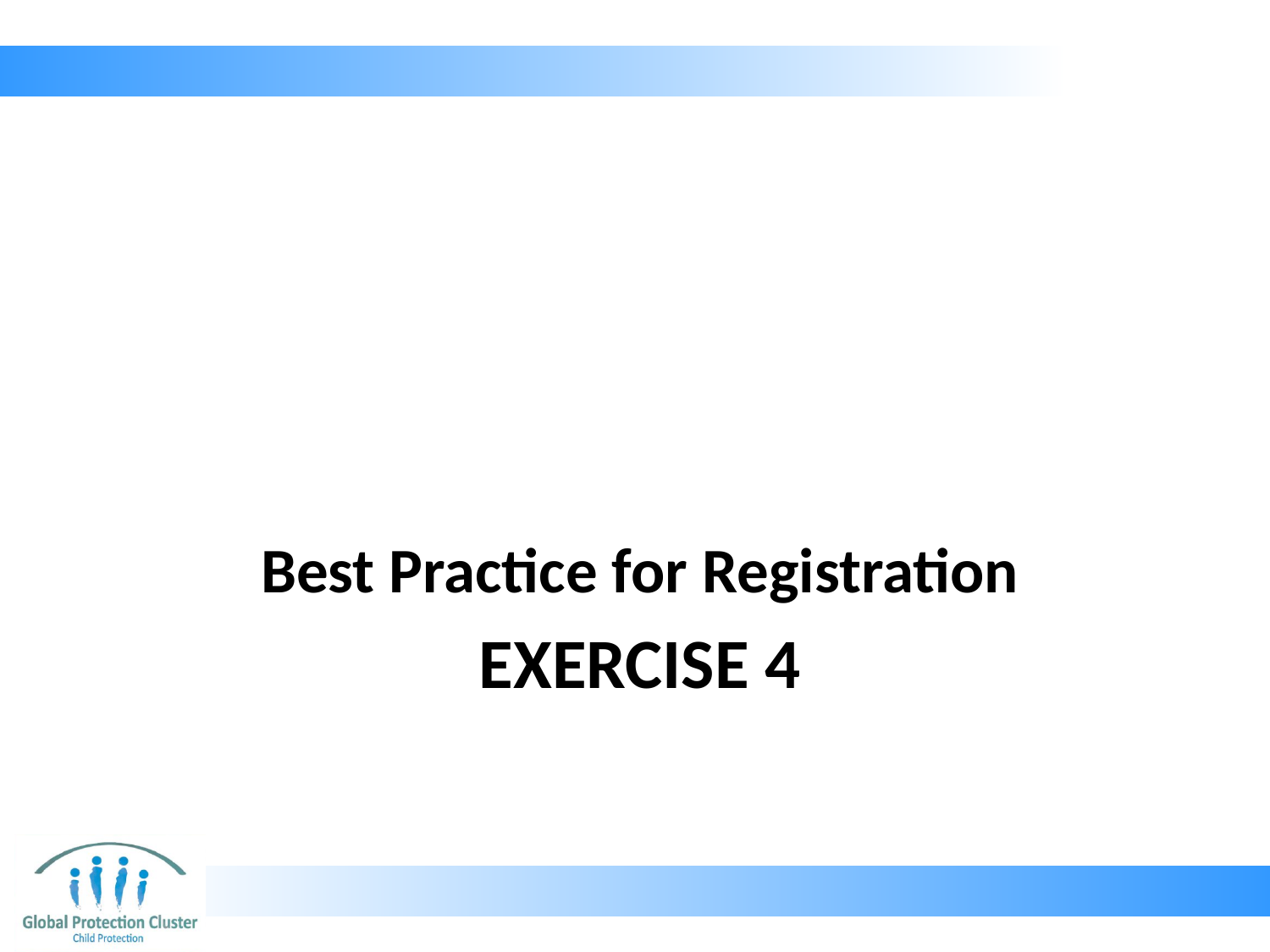

Best Practice for Registration
# Exercise 4